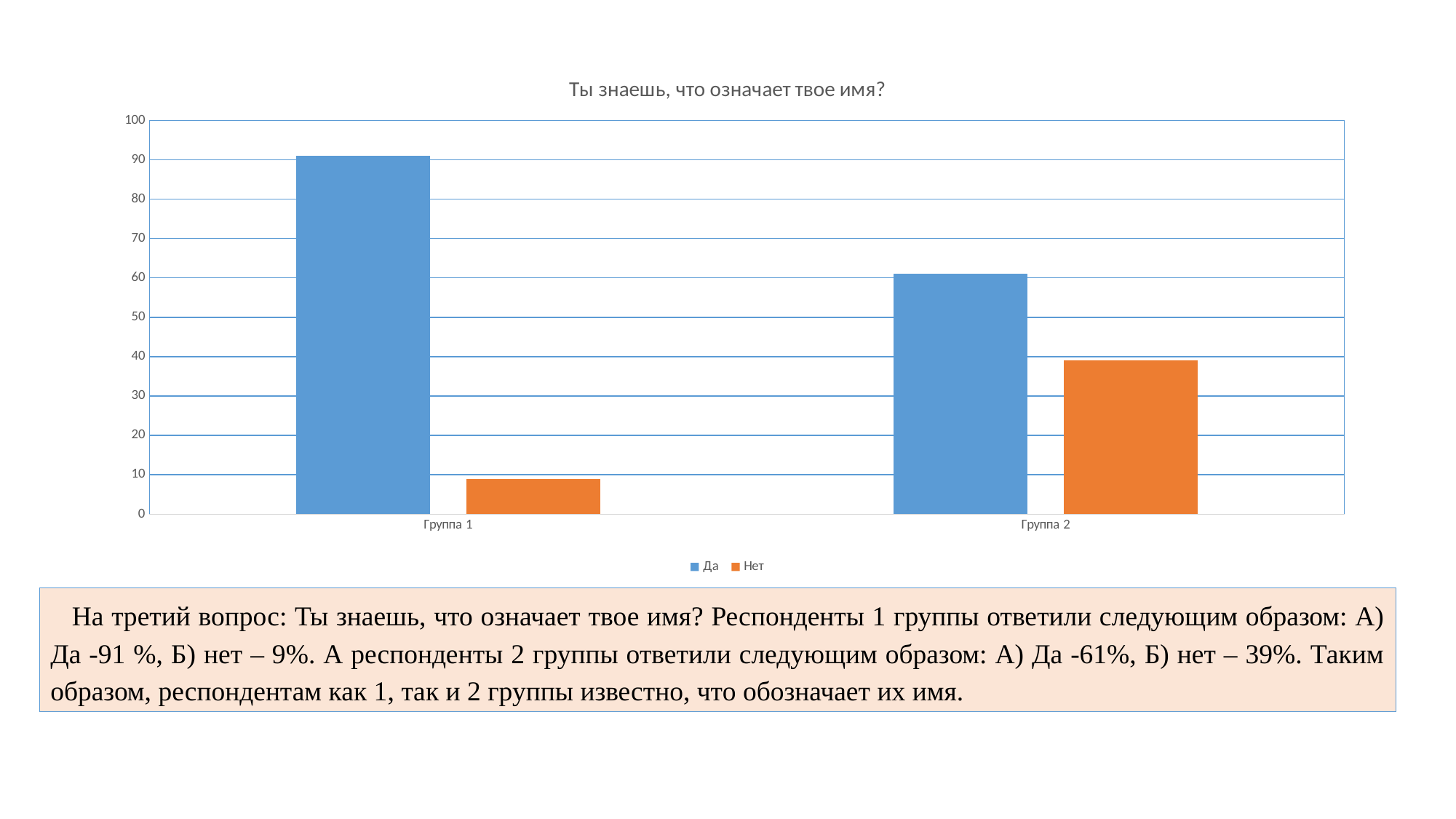

### Chart: Ты знаешь, что означает твое имя?

| Category | Да  | Нет |
|---|---|---|
| Группа 1 | 91.0 | 9.0 |
| Группа 2 | 61.0 | 39.0 |
На третий вопрос: Ты знаешь, что означает твое имя? Респонденты 1 группы ответили следующим образом: А) Да -91 %, Б) нет – 9%. А респонденты 2 группы ответили следующим образом: А) Да -61%, Б) нет – 39%. Таким образом, респондентам как 1, так и 2 группы известно, что обозначает их имя.